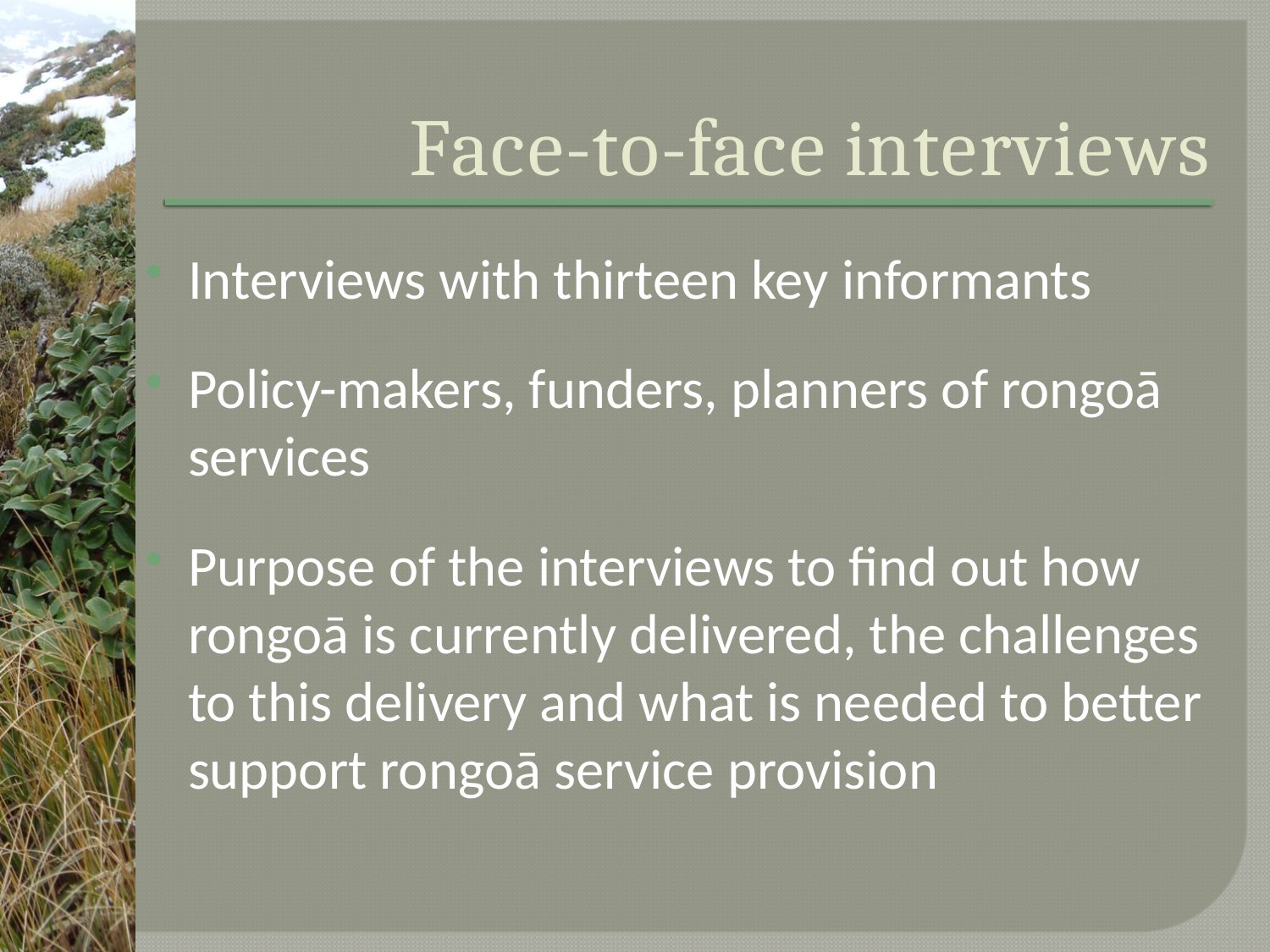

# Face-to-face interviews
Interviews with thirteen key informants

Policy-makers, funders, planners of rongoā services

Purpose of the interviews to find out how rongoā is currently delivered, the challenges to this delivery and what is needed to better support rongoā service provision